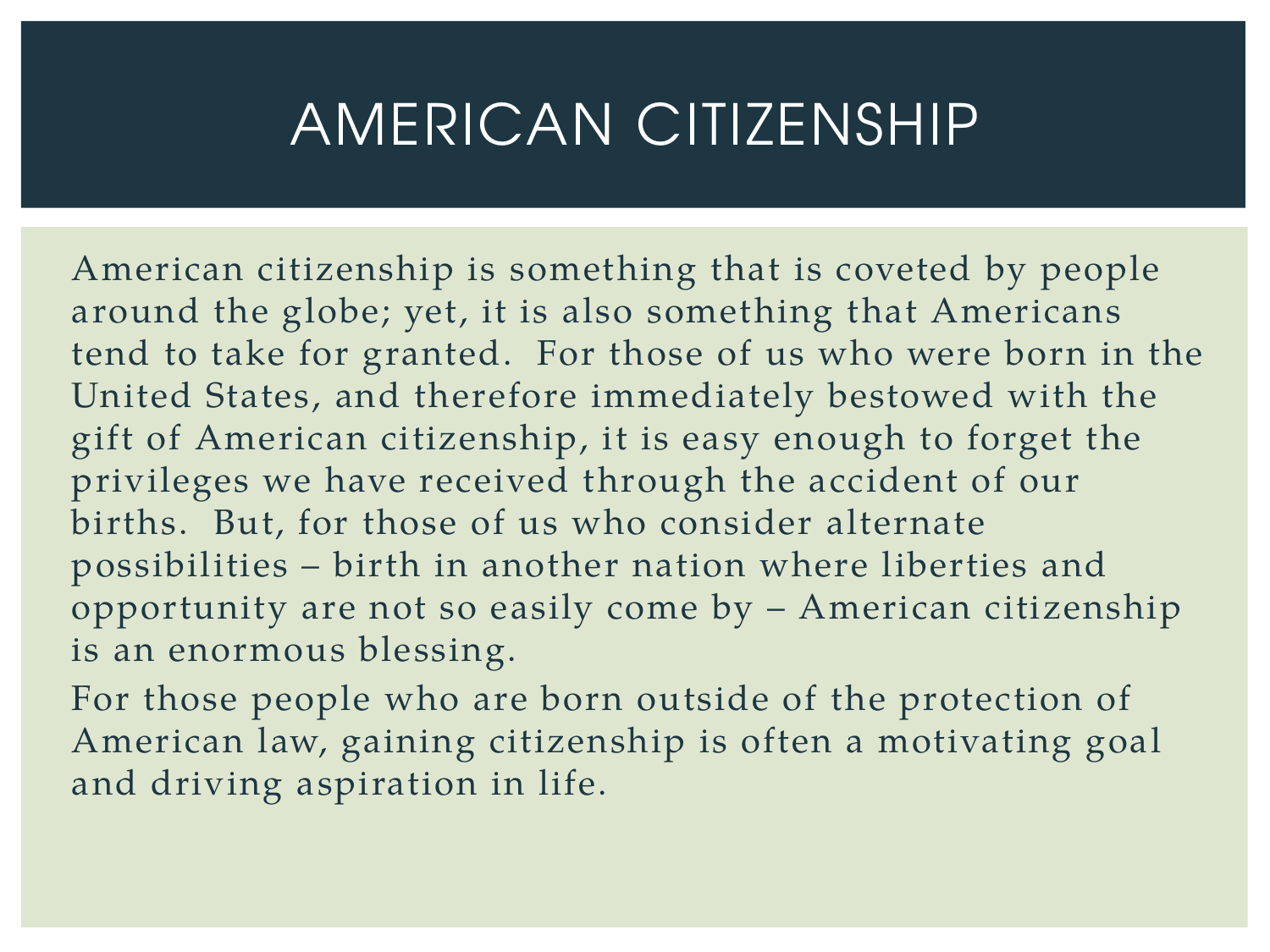

# American Citizenship
American citizenship is something that is coveted by people around the globe; yet, it is also something that Americans tend to take for granted.  For those of us who were born in the United States, and therefore immediately bestowed with the gift of American citizenship, it is easy enough to forget the privileges we have received through the accident of our births.  But, for those of us who consider alternate possibilities – birth in another nation where liberties and opportunity are not so easily come by – American citizenship is an enormous blessing.
For those people who are born outside of the protection of American law, gaining citizenship is often a motivating goal and driving aspiration in life.